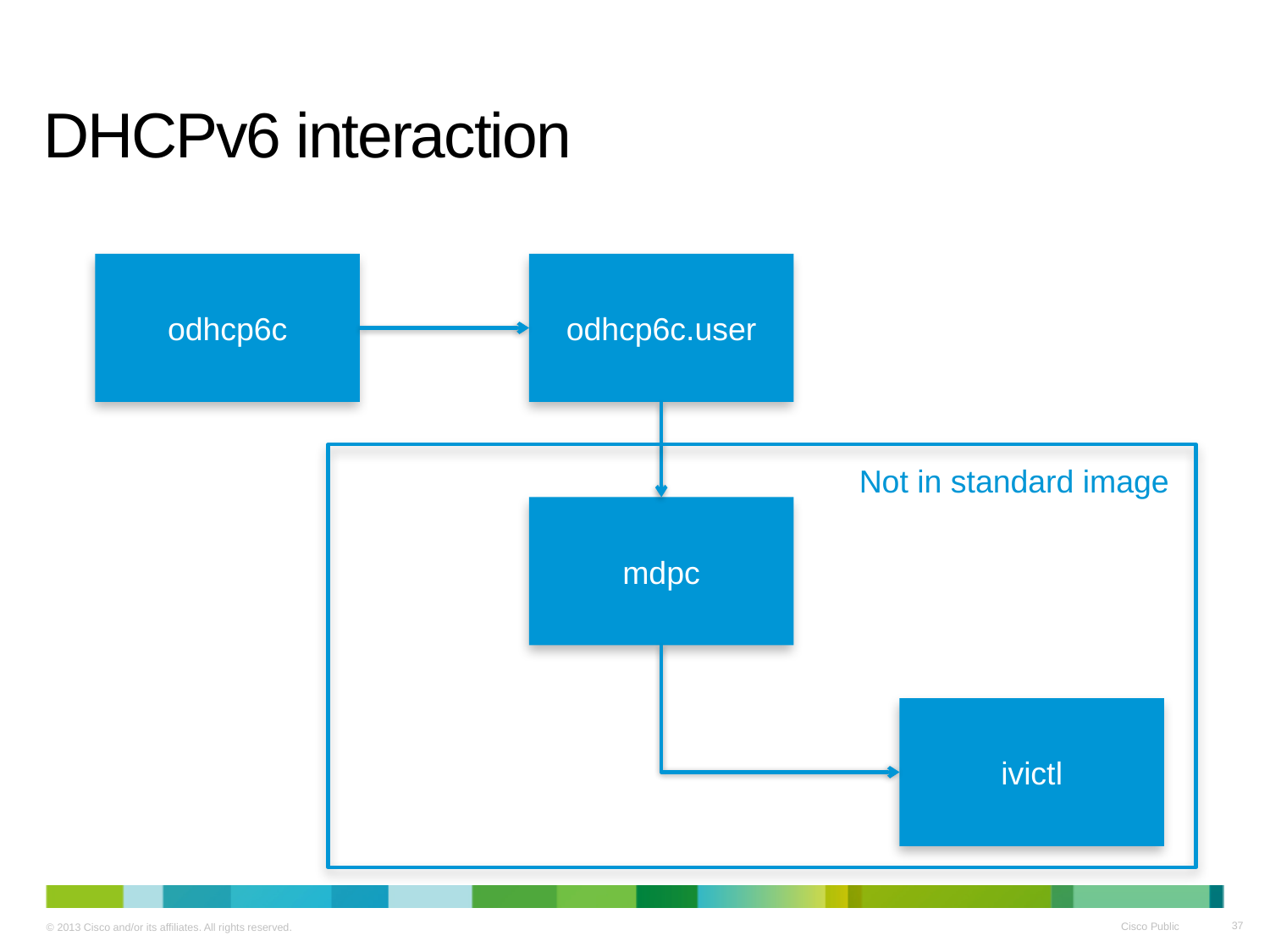

# DHCPv6 interaction
odhcp6c
odhcp6c.user

Not in standard image
mdpc
ivictl